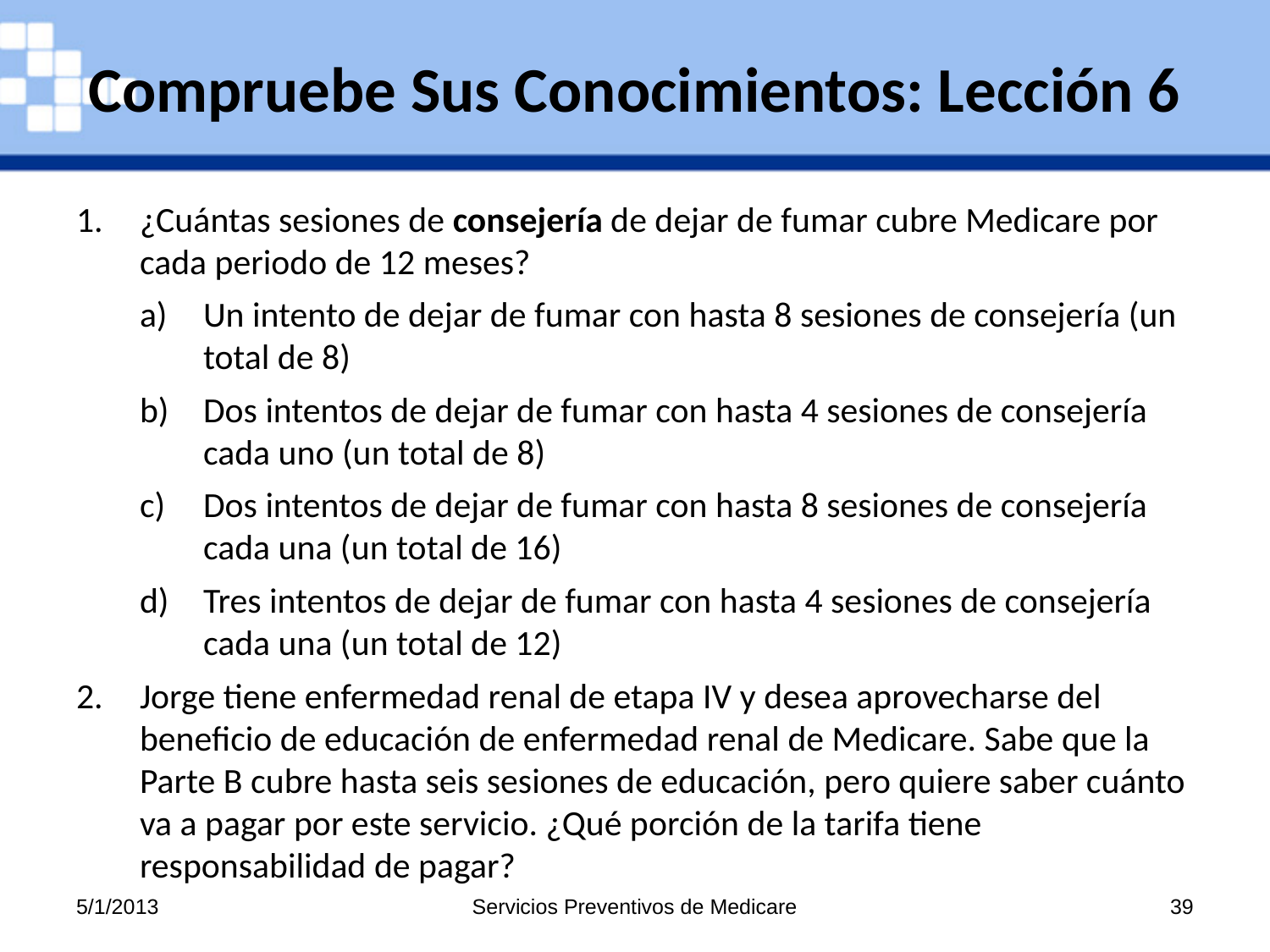

# Compruebe Sus Conocimientos: Lección 6
¿Cuántas sesiones de consejería de dejar de fumar cubre Medicare por cada periodo de 12 meses?
Un intento de dejar de fumar con hasta 8 sesiones de consejería (un total de 8)
Dos intentos de dejar de fumar con hasta 4 sesiones de consejería cada uno (un total de 8)
Dos intentos de dejar de fumar con hasta 8 sesiones de consejería cada una (un total de 16)
Tres intentos de dejar de fumar con hasta 4 sesiones de consejería cada una (un total de 12)
Jorge tiene enfermedad renal de etapa IV y desea aprovecharse del beneficio de educación de enfermedad renal de Medicare. Sabe que la Parte B cubre hasta seis sesiones de educación, pero quiere saber cuánto va a pagar por este servicio. ¿Qué porción de la tarifa tiene responsabilidad de pagar?

5/1/2013
Servicios Preventivos de Medicare
39